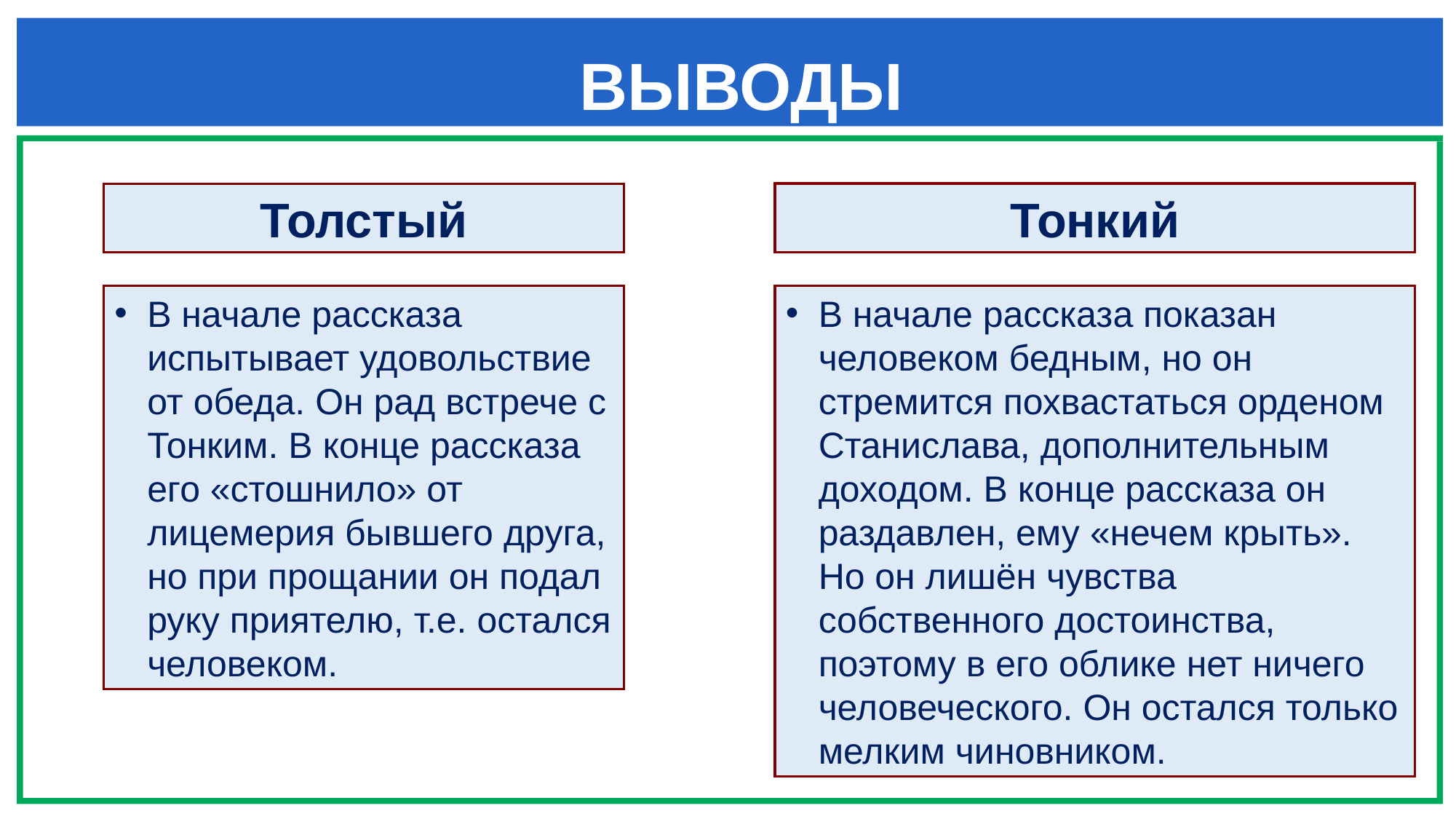

# ВЫВОДЫ

Тонкий
Толстый
В начале рассказа  испытывает удовольствие от обеда. Он рад встрече с Тонким. В конце рассказа его «стошнило» от лицемерия бывшего друга, но при прощании он подал руку приятелю, т.е. остался человеком.
В начале рассказа показан человеком бедным, но он стремится похвастаться орденом Станислава, дополнительным доходом. В конце рассказа он раздавлен, ему «нечем крыть». Но он лишён чувства собственного достоинства, поэтому в его облике нет ничего человеческого. Он остался только мелким чиновником.